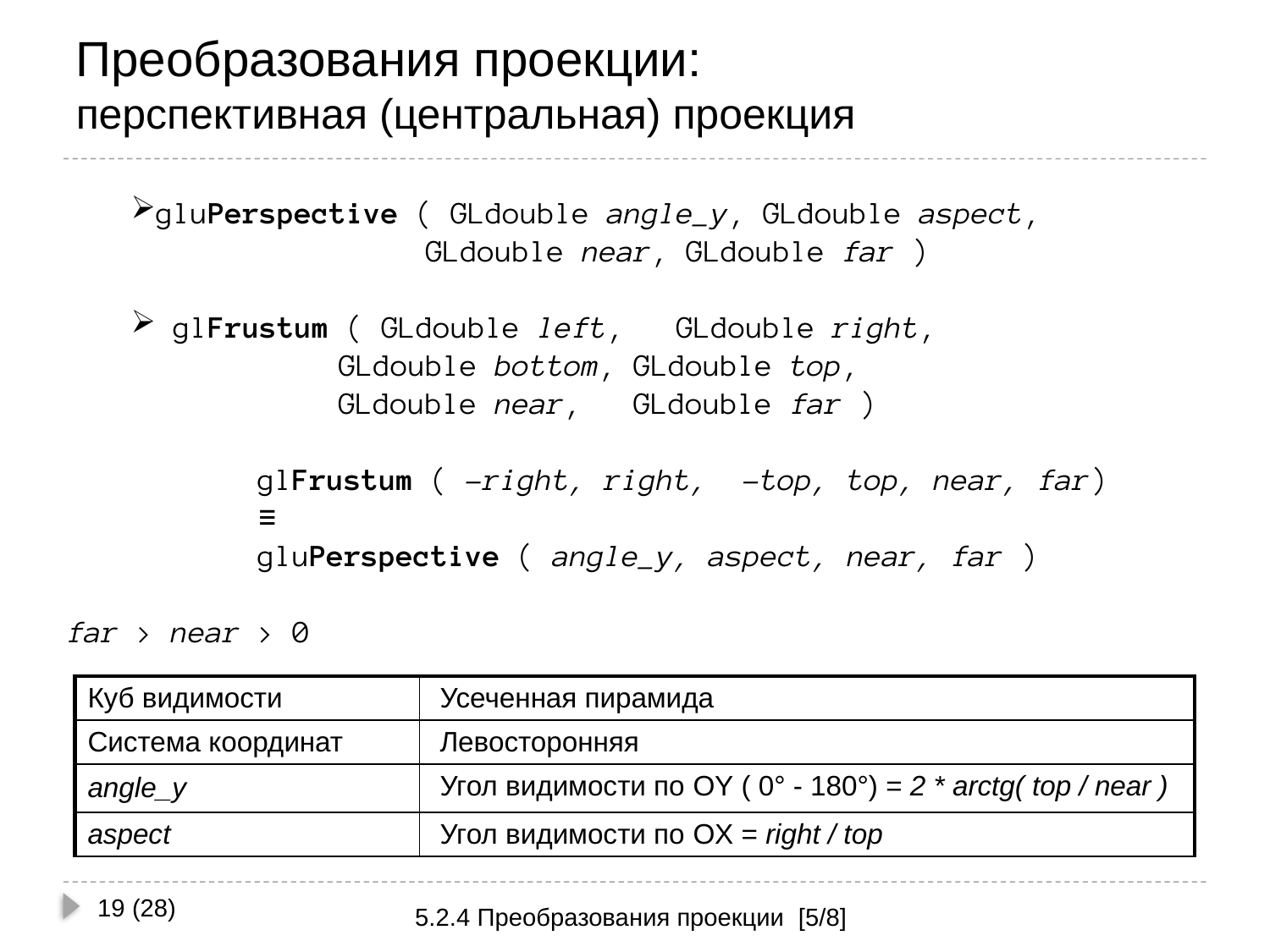

# Преобразования проекции: перспективная (центральная) проекция
gluPerspective ( GLdouble angle_y, GLdouble aspect,
                    GLdouble near, GLdouble far )

 glFrustum ( GLdouble left,   GLdouble right,
            GLdouble bottom, GLdouble top,
            GLdouble near,   GLdouble far )

	glFrustum ( -right, right,  -top, top, near, far)
	≡
	gluPerspective ( angle_y, aspect, near, far )

far > near > 0

| Куб видимости | Усеченная пирамида |
| --- | --- |
| Система координат | Левосторонняя |
| angle\_y | Угол видимости по OY ( 0° - 180°) = 2 \* arctg( top / near ) |
| aspect | Угол видимости по OX = right / top |
19 (28)
5.2.4 Преобразования проекции  [5/8]